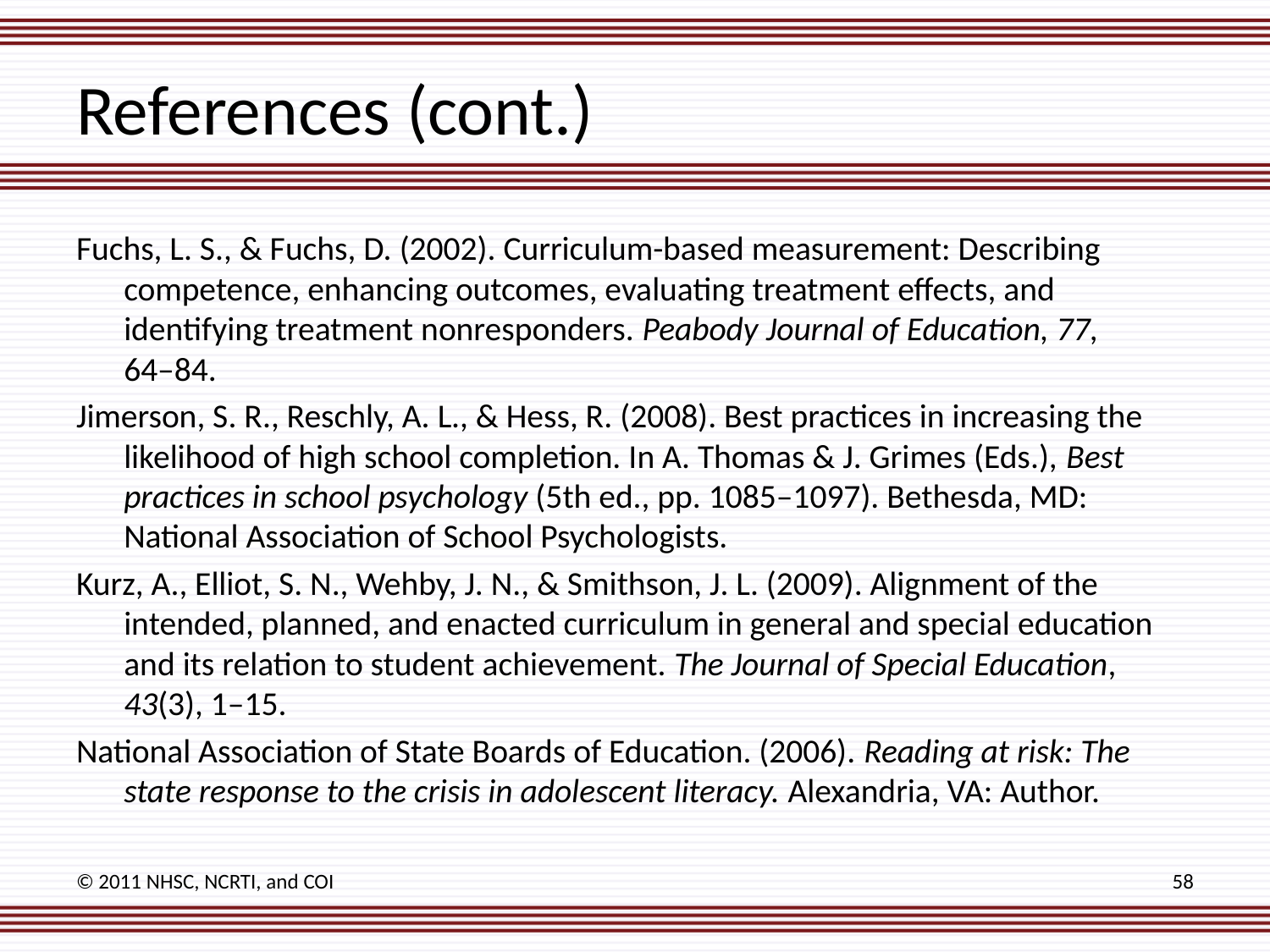

# References (cont.)
Fuchs, L. S., & Fuchs, D. (2002). Curriculum-based measurement: Describing competence, enhancing outcomes, evaluating treatment effects, and identifying treatment nonresponders. Peabody Journal of Education, 77,
64–84.
Jimerson, S. R., Reschly, A. L., & Hess, R. (2008). Best practices in increasing the likelihood of high school completion. In A. Thomas & J. Grimes (Eds.), Best practices in school psychology (5th ed., pp. 1085–1097). Bethesda, MD: National Association of School Psychologists.
Kurz, A., Elliot, S. N., Wehby, J. N., & Smithson, J. L. (2009). Alignment of the intended, planned, and enacted curriculum in general and special education and its relation to student achievement. The Journal of Special Education, 43(3), 1–15.
National Association of State Boards of Education. (2006). Reading at risk: The state response to the crisis in adolescent literacy. Alexandria, VA: Author.
© 2011 NHSC, NCRTI, and COI
58